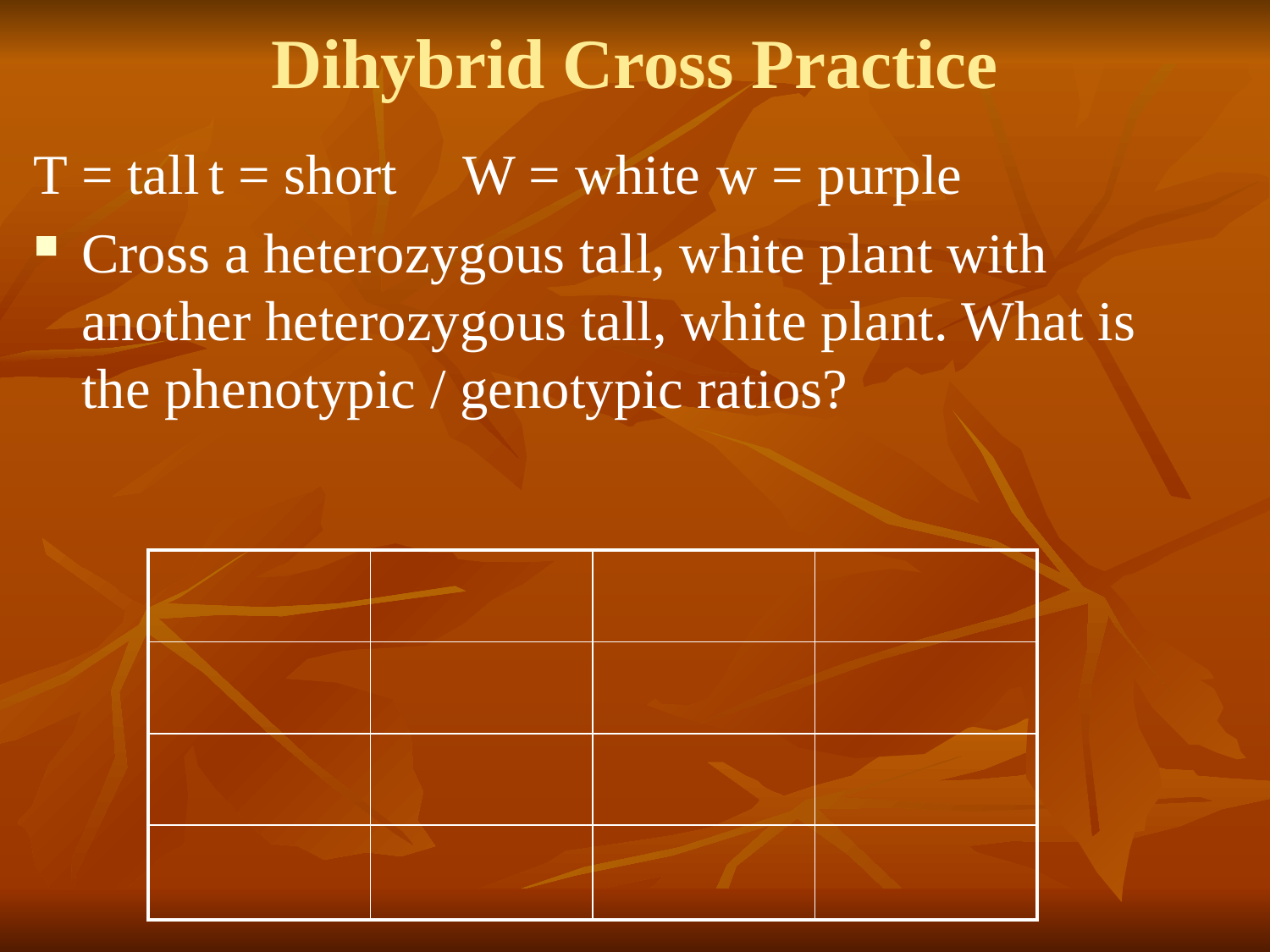

Dihybrid Cross Practice
T = tall	t = short	W = white	w = purple
Cross a heterozygous tall, white plant with another heterozygous tall, white plant. What is the phenotypic / genotypic ratios?

|  |  |  |  |
| --- | --- | --- | --- |
|  |  |  |  |
|  |  |  |  |
|  |  |  |  |